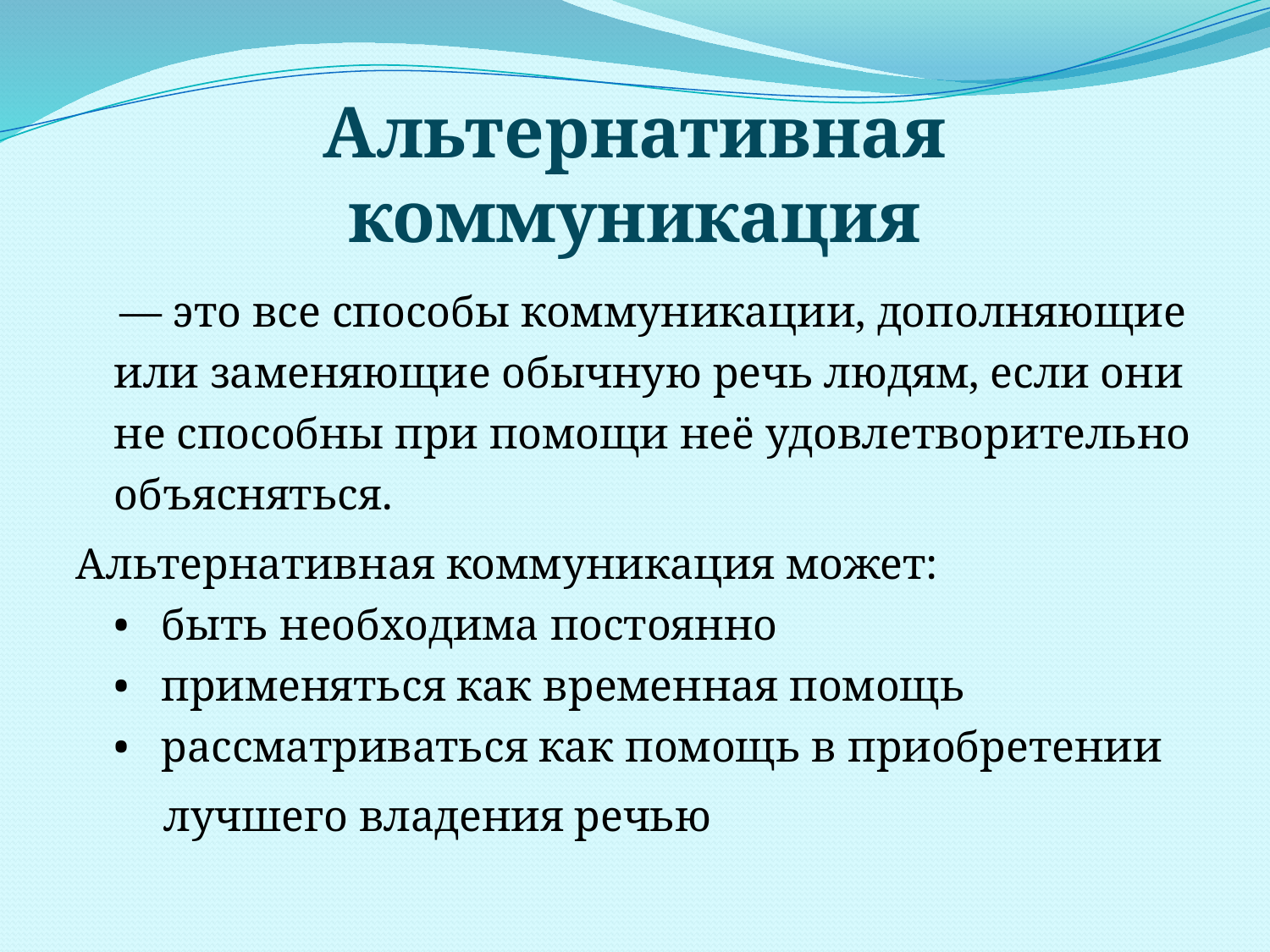

# Альтернативная коммуникация
    — это все способы коммуникации, дополняющие или заменяющие обычную речь людям, если они
не способны при помощи неё удовлетворительно объясняться.
Альтернативная коммуникация может:
•  быть необходима постоянно
•  применяться как временная помощь
•  рассматриваться как помощь в приобретении
        лучшего владения речью